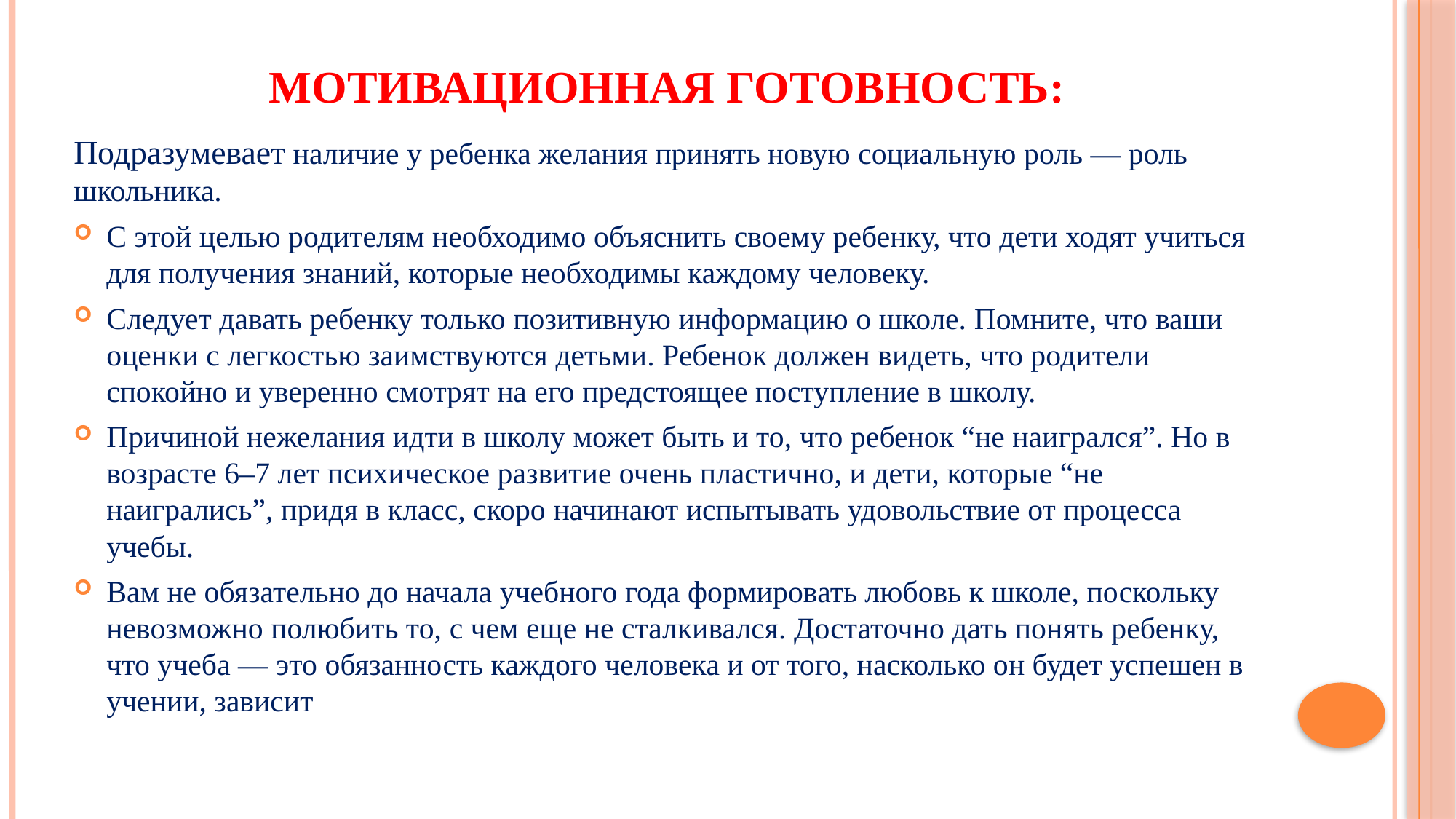

# Мотивационная готовность:
Подразумевает наличие у ребенка желания принять новую социальную роль — роль школьника.
С этой целью родителям необходимо объяснить своему ребенку, что дети ходят учиться для получения знаний, которые необходимы каждому человеку.
Следует давать ребенку только позитивную информацию о школе. Помните, что ваши оценки с легкостью заимствуются детьми. Ребенок должен видеть, что родители спокойно и уверенно смотрят на его предстоящее поступление в школу.
Причиной нежелания идти в школу может быть и то, что ребенок “не наигрался”. Но в возрасте 6–7 лет психическое развитие очень пластично, и дети, которые “не наигрались”, придя в класс, скоро начинают испытывать удовольствие от процесса учебы.
Вам не обязательно до начала учебного года формировать любовь к школе, поскольку невозможно полюбить то, с чем еще не сталкивался. Достаточно дать понять ребенку, что учеба — это обязанность каждого человека и от того, насколько он будет успешен в учении, зависит